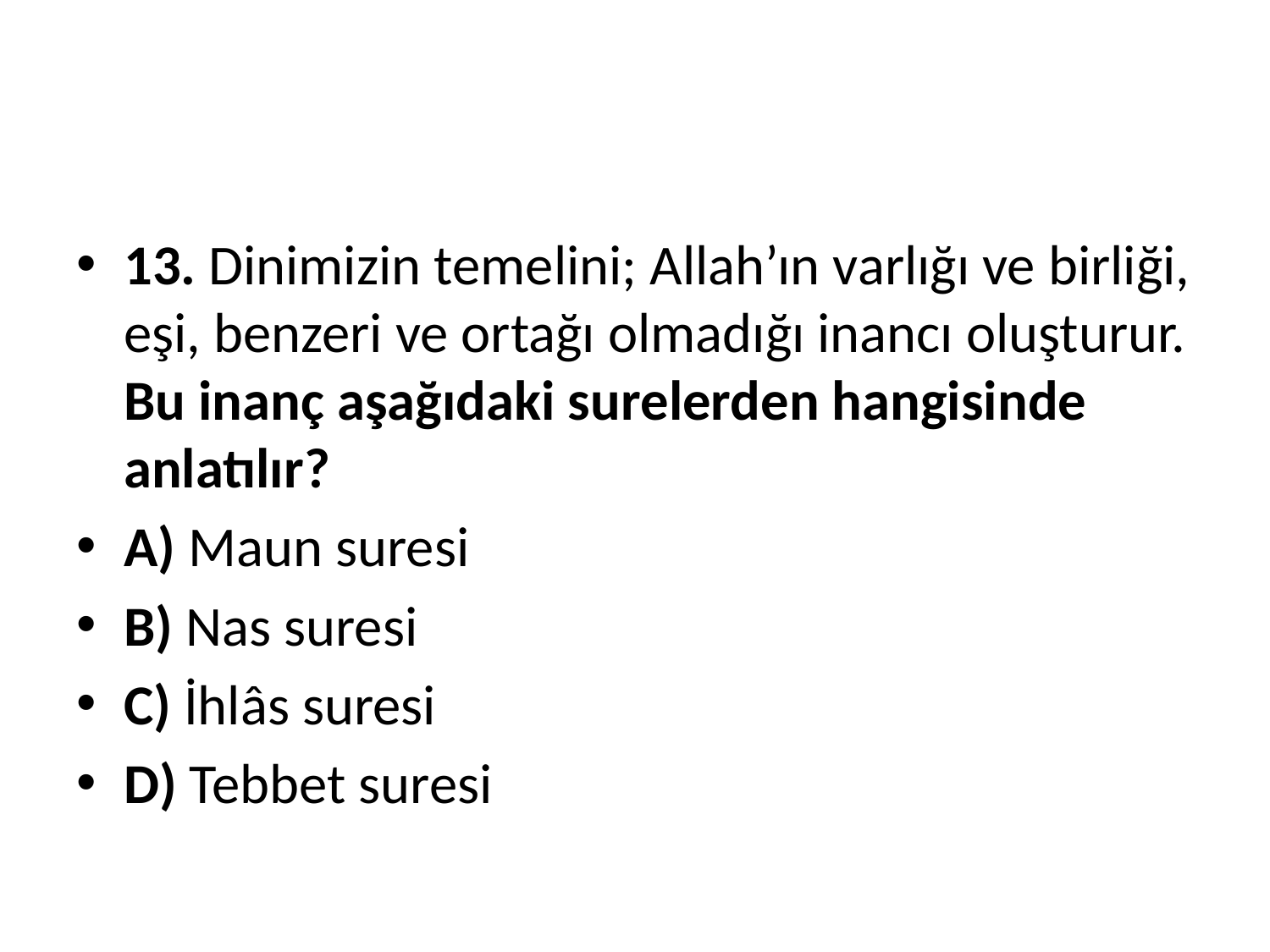

#
13. Dinimizin temelini; Allah’ın varlığı ve birliği, eşi, benzeri ve ortağı olmadığı inancı oluşturur. Bu inanç aşağıdaki surelerden hangisinde anlatılır?
A) Maun suresi
B) Nas suresi
C) İhlâs suresi
D) Tebbet suresi